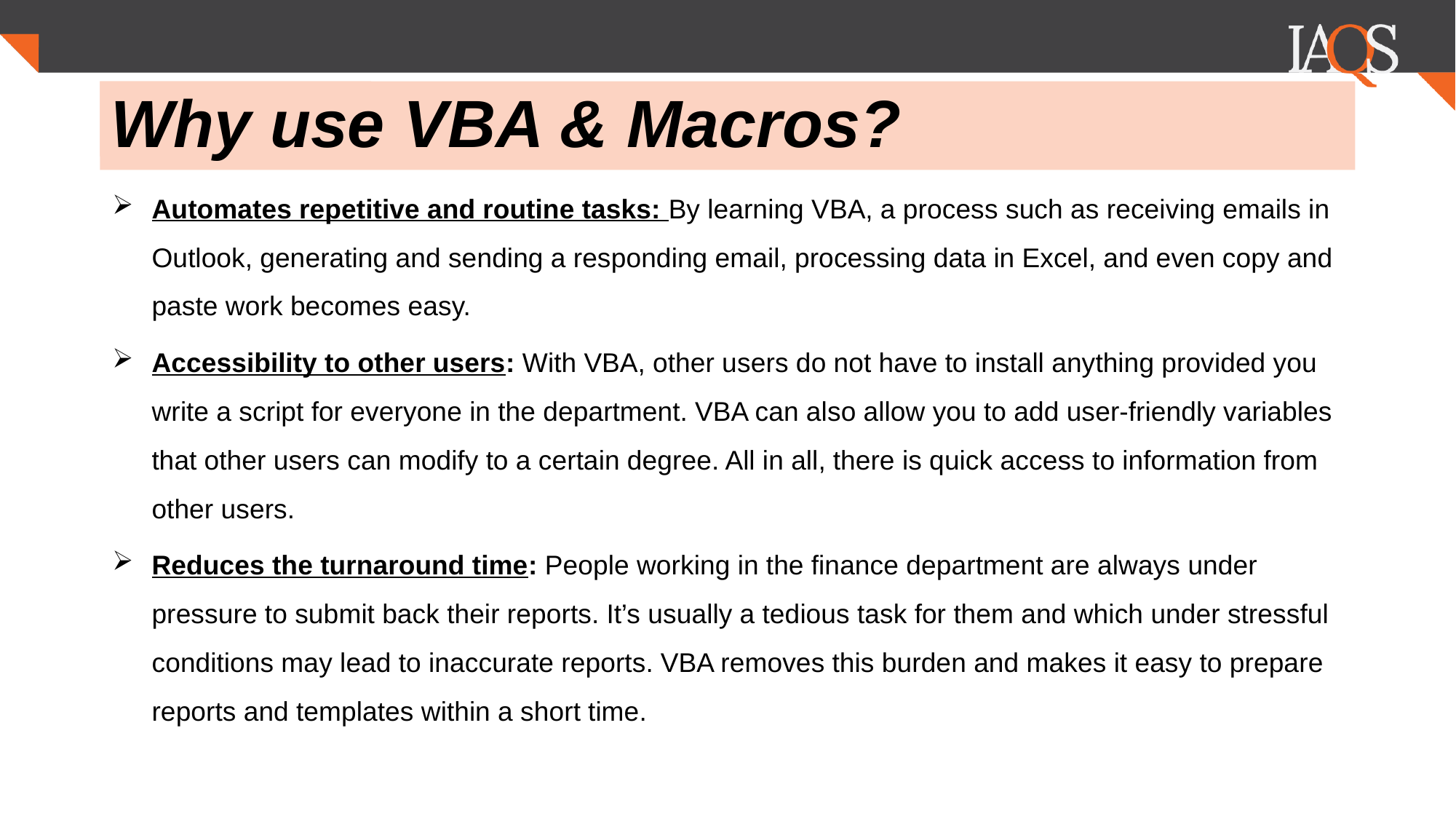

# Why use VBA & Macros?

Automates repetitive and routine tasks: By learning VBA, a process such as receiving emails in Outlook, generating and sending a responding email, processing data in Excel, and even copy and paste work becomes easy.
Accessibility to other users: With VBA, other users do not have to install anything provided you write a script for everyone in the department. VBA can also allow you to add user-friendly variables that other users can modify to a certain degree. All in all, there is quick access to information from other users.
Reduces the turnaround time: People working in the finance department are always under pressure to submit back their reports. It’s usually a tedious task for them and which under stressful conditions may lead to inaccurate reports. VBA removes this burden and makes it easy to prepare reports and templates within a short time.